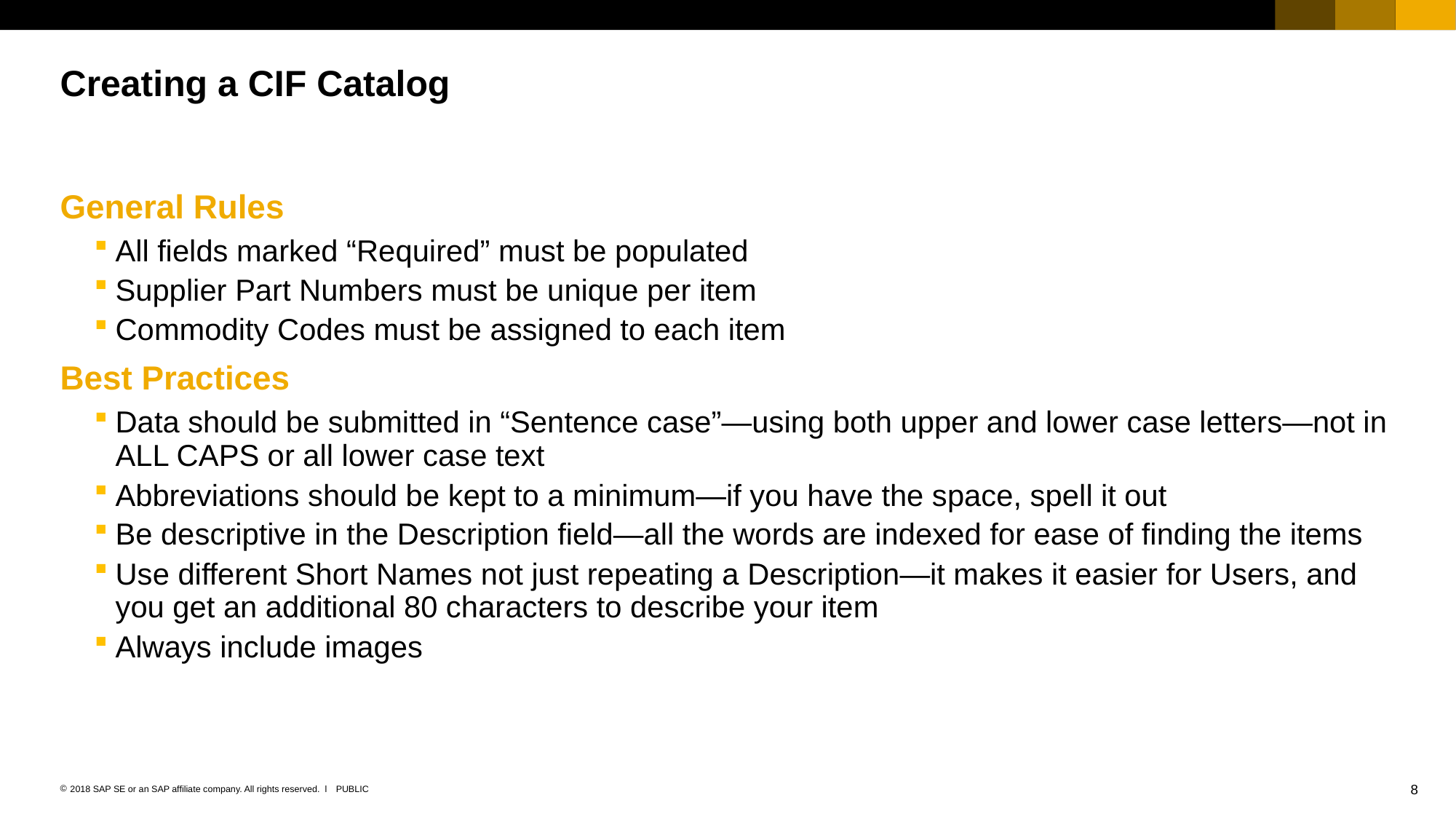

# Creating a CIF Catalog
General Rules
All fields marked “Required” must be populated
Supplier Part Numbers must be unique per item
Commodity Codes must be assigned to each item
Best Practices
Data should be submitted in “Sentence case”—using both upper and lower case letters—not in ALL CAPS or all lower case text
Abbreviations should be kept to a minimum—if you have the space, spell it out
Be descriptive in the Description field—all the words are indexed for ease of finding the items
Use different Short Names not just repeating a Description—it makes it easier for Users, and you get an additional 80 characters to describe your item
Always include images